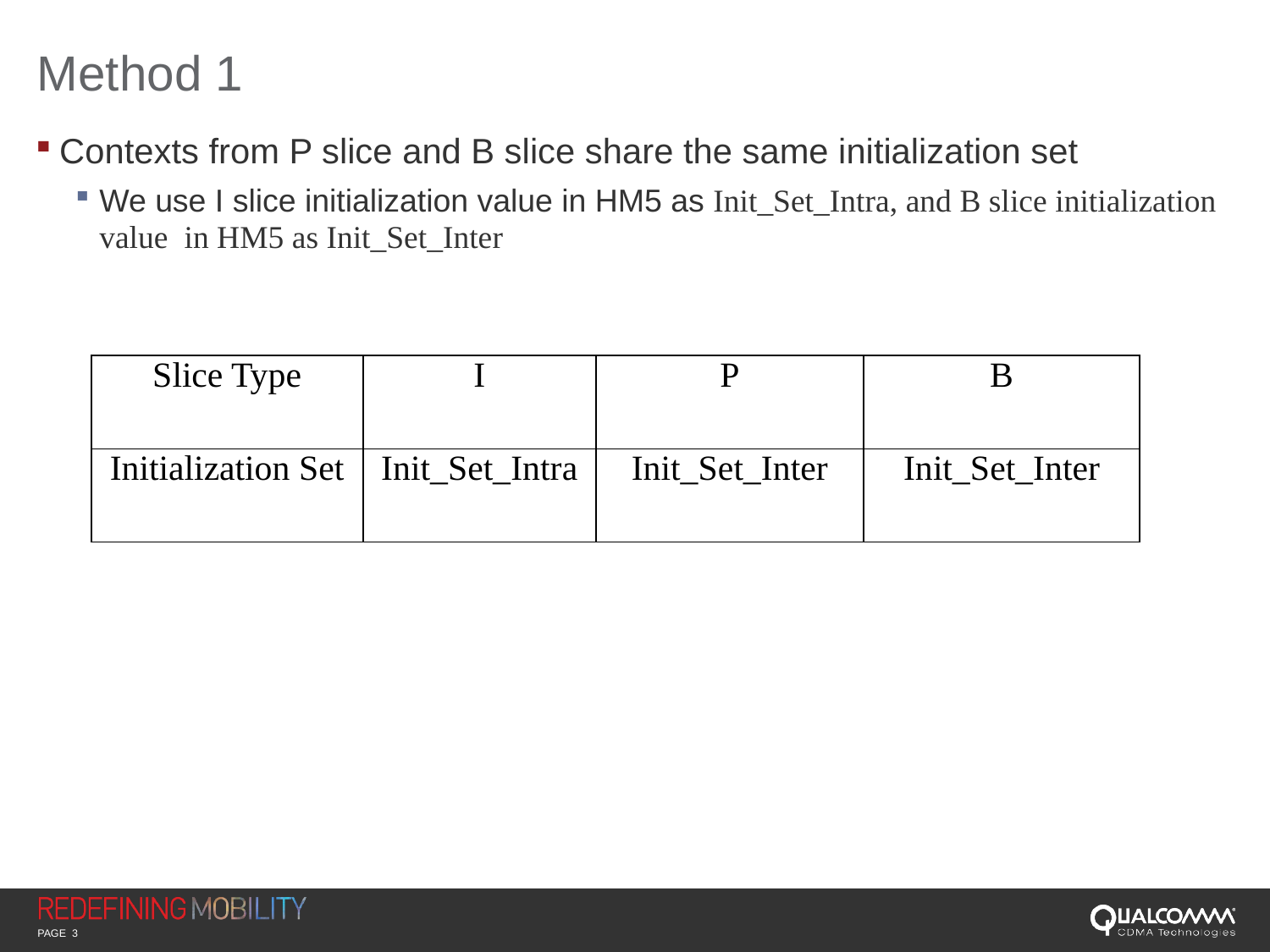

# Method 1
Contexts from P slice and B slice share the same initialization set
We use I slice initialization value in HM5 as Init_Set_Intra, and B slice initialization value  in HM5 as Init_Set_Inter

| Slice Type | I | P | B |
| --- | --- | --- | --- |
| Initialization Set | Init\_Set\_Intra | Init\_Set\_Inter | Init\_Set\_Inter |